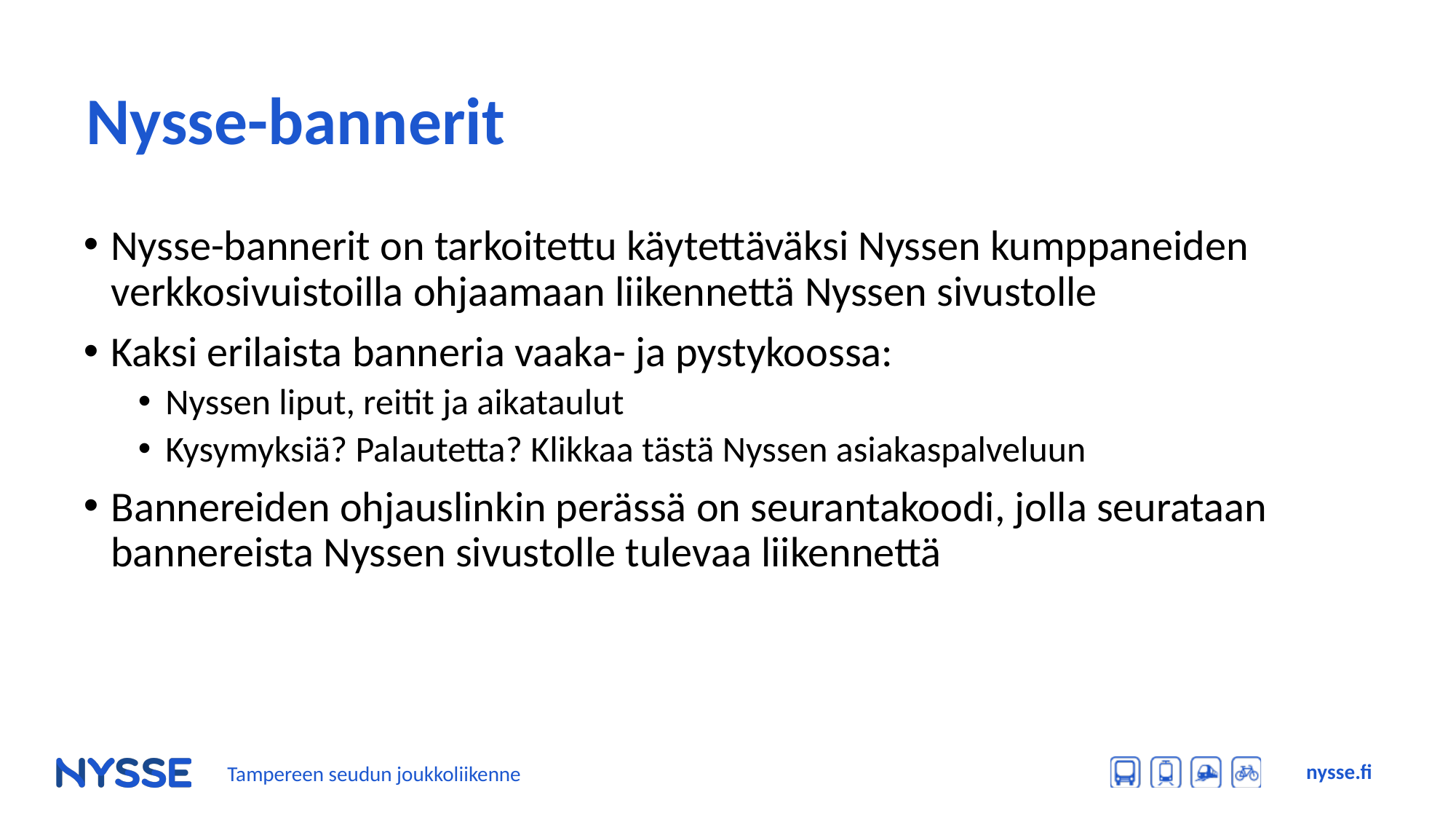

# Nysse-bannerit
Nysse-bannerit on tarkoitettu käytettäväksi Nyssen kumppaneiden verkkosivuistoilla ohjaamaan liikennettä Nyssen sivustolle
Kaksi erilaista banneria vaaka- ja pystykoossa:
Nyssen liput, reitit ja aikataulut
Kysymyksiä? Palautetta? Klikkaa tästä Nyssen asiakaspalveluun
Bannereiden ohjauslinkin perässä on seurantakoodi, jolla seurataan bannereista Nyssen sivustolle tulevaa liikennettä